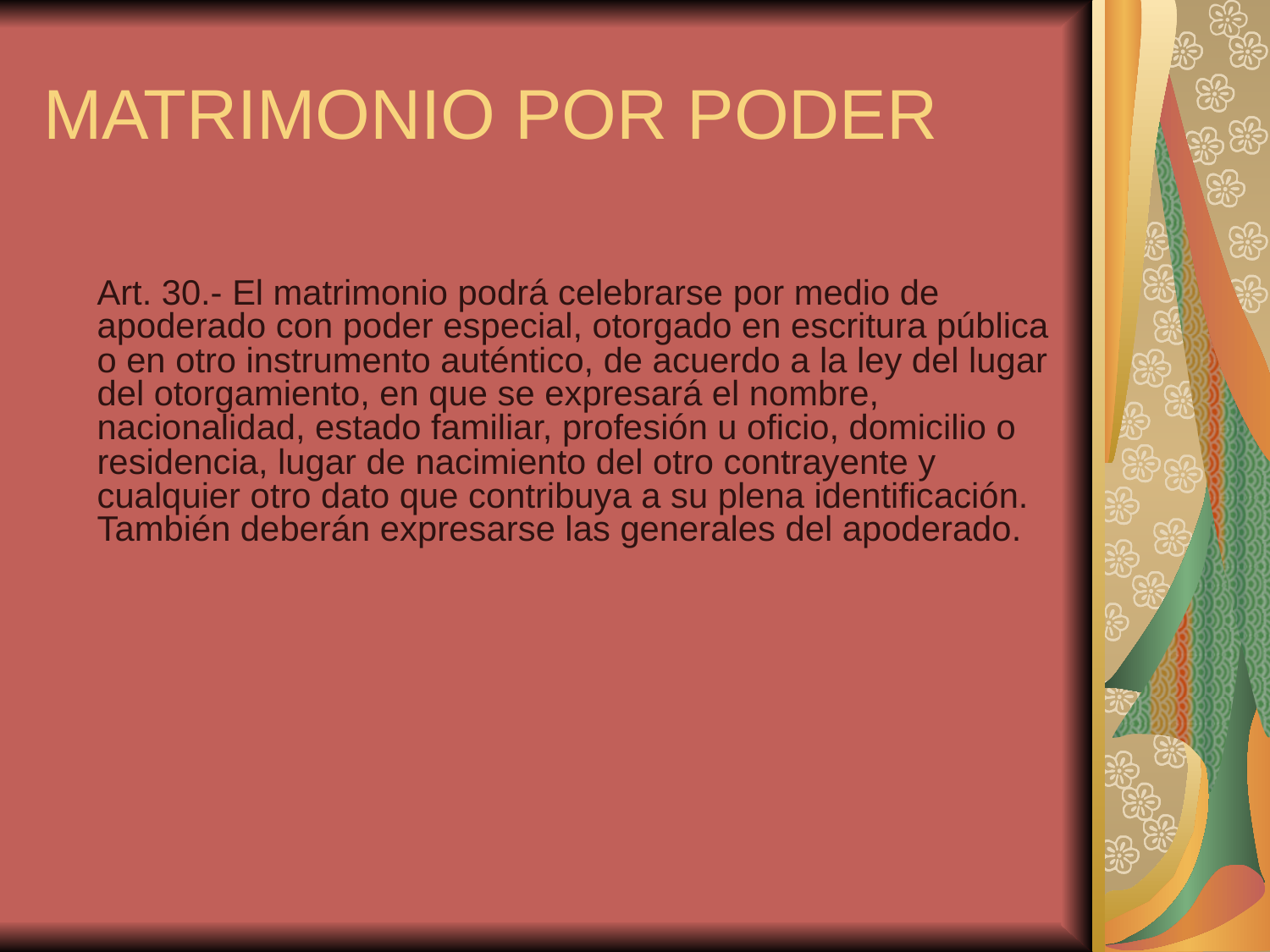

MATRIMONIO POR PODER

	Art. 30.- El matrimonio podrá celebrarse por medio de apoderado con poder especial, otorgado en escritura pública o en otro instrumento auténtico, de acuerdo a la ley del lugar del otorgamiento, en que se expresará el nombre, nacionalidad, estado familiar, profesión u oficio, domicilio o residencia, lugar de nacimiento del otro contrayente y cualquier otro dato que contribuya a su plena identificación. También deberán expresarse las generales del apoderado.